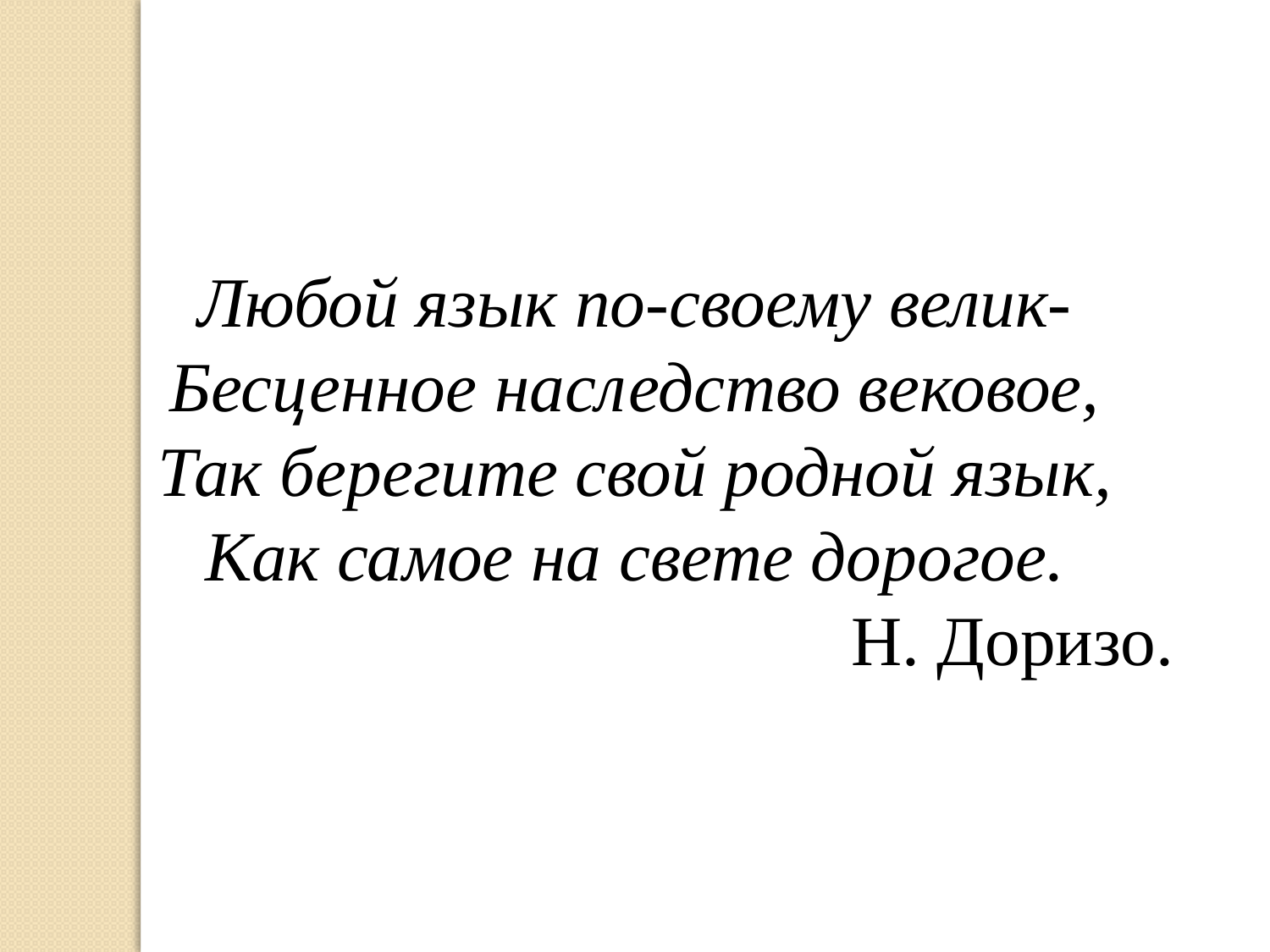

Любой язык по-своему велик-
Бесценное наследство вековое,
Так берегите свой родной язык,
Как самое на свете дорогое.
                                           Н. Доризо.